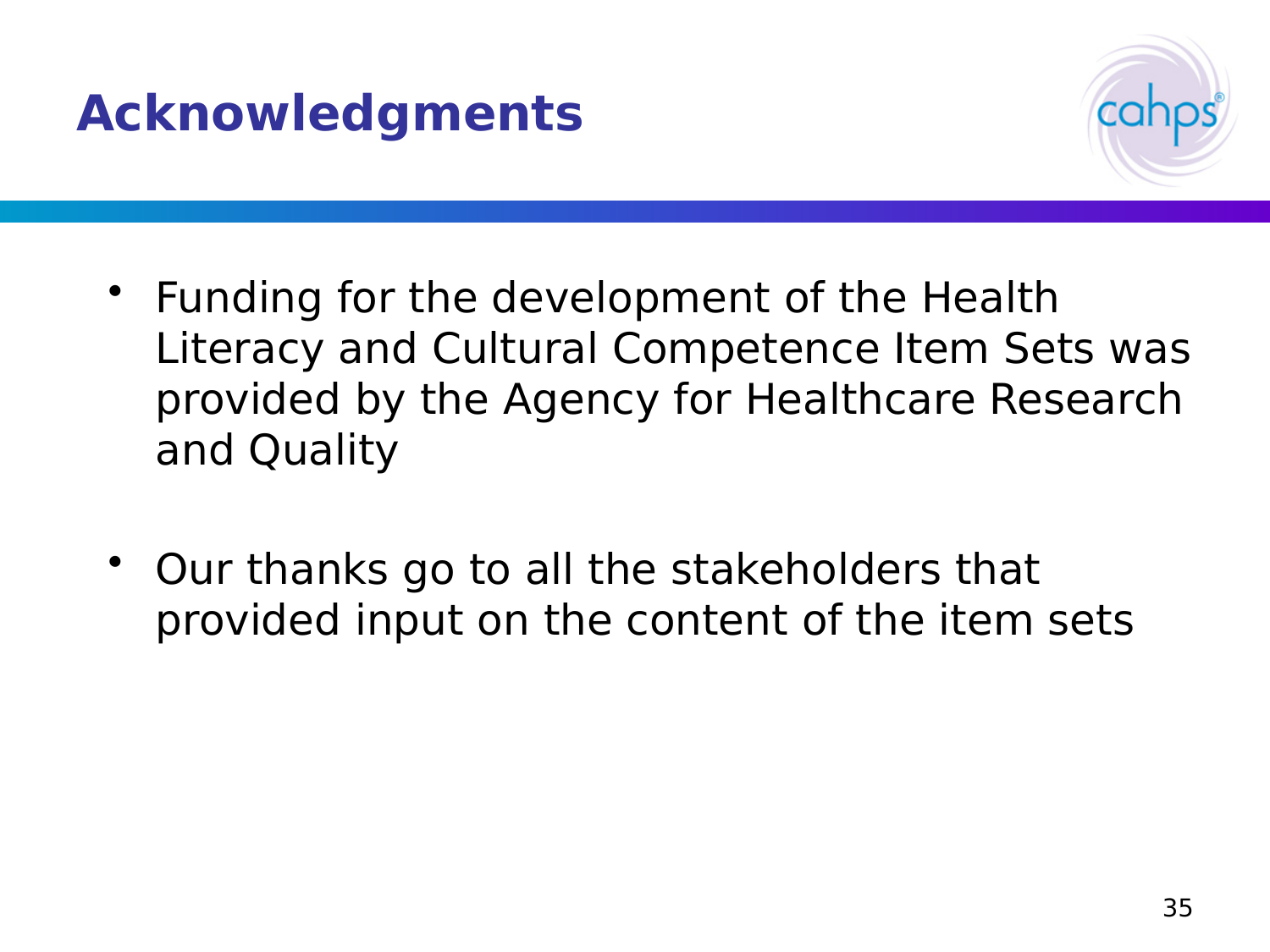

# Acknowledgments
Funding for the development of the Health Literacy and Cultural Competence Item Sets was provided by the Agency for Healthcare Research and Quality

Our thanks go to all the stakeholders that provided input on the content of the item sets

35